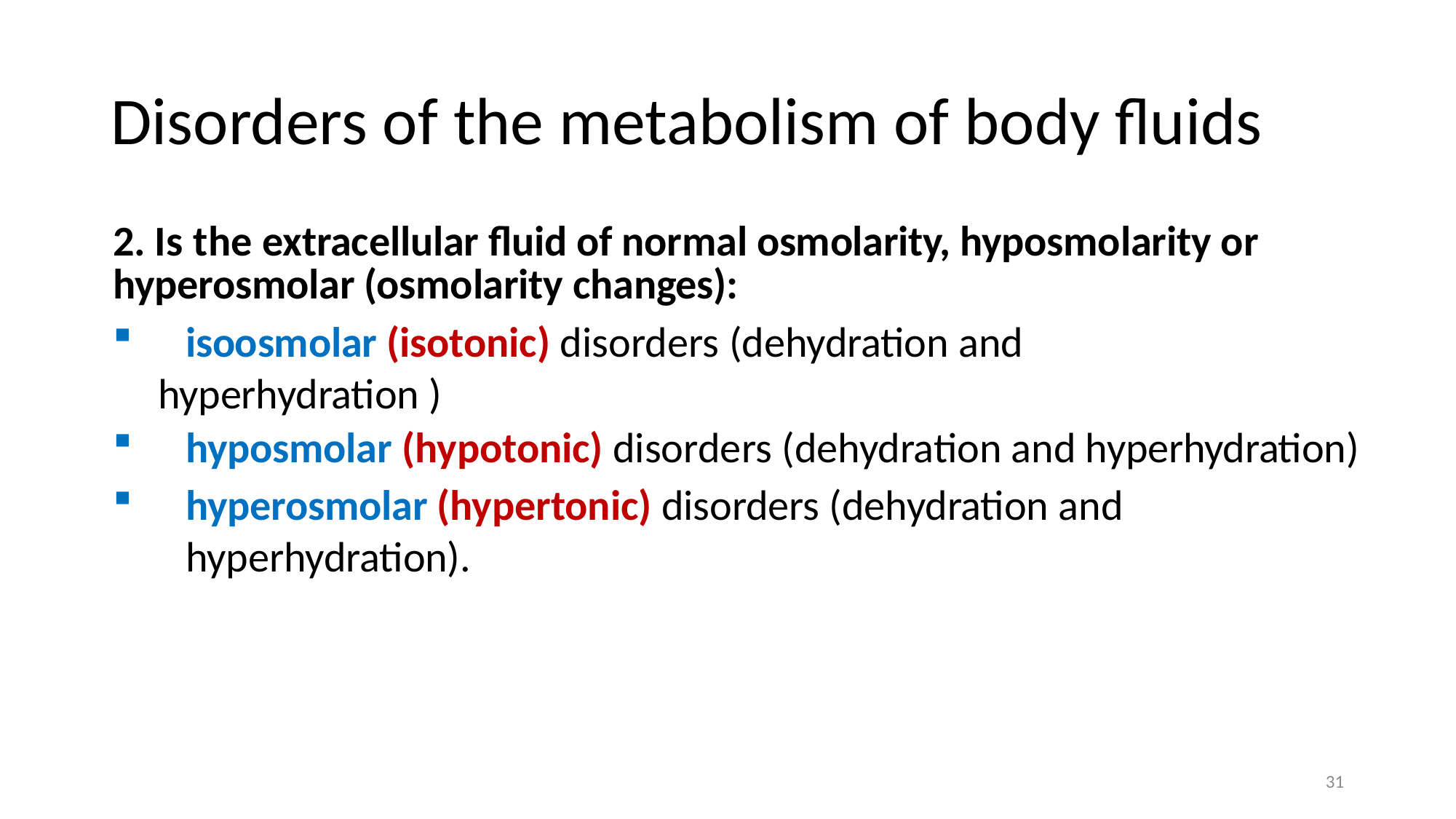

# Disorders of the metabolism of body fluids
2. Is the extracellular fluid of normal osmolarity, hyposmolarity or hyperosmolar (osmolarity changes):
isoosmolar (isotonic) disorders (dehydration and
hyperhydration )
hyposmolar (hypotonic) disorders (dehydration and hyperhydration)
hyperosmolar (hypertonic) disorders (dehydration and hyperhydration).

31